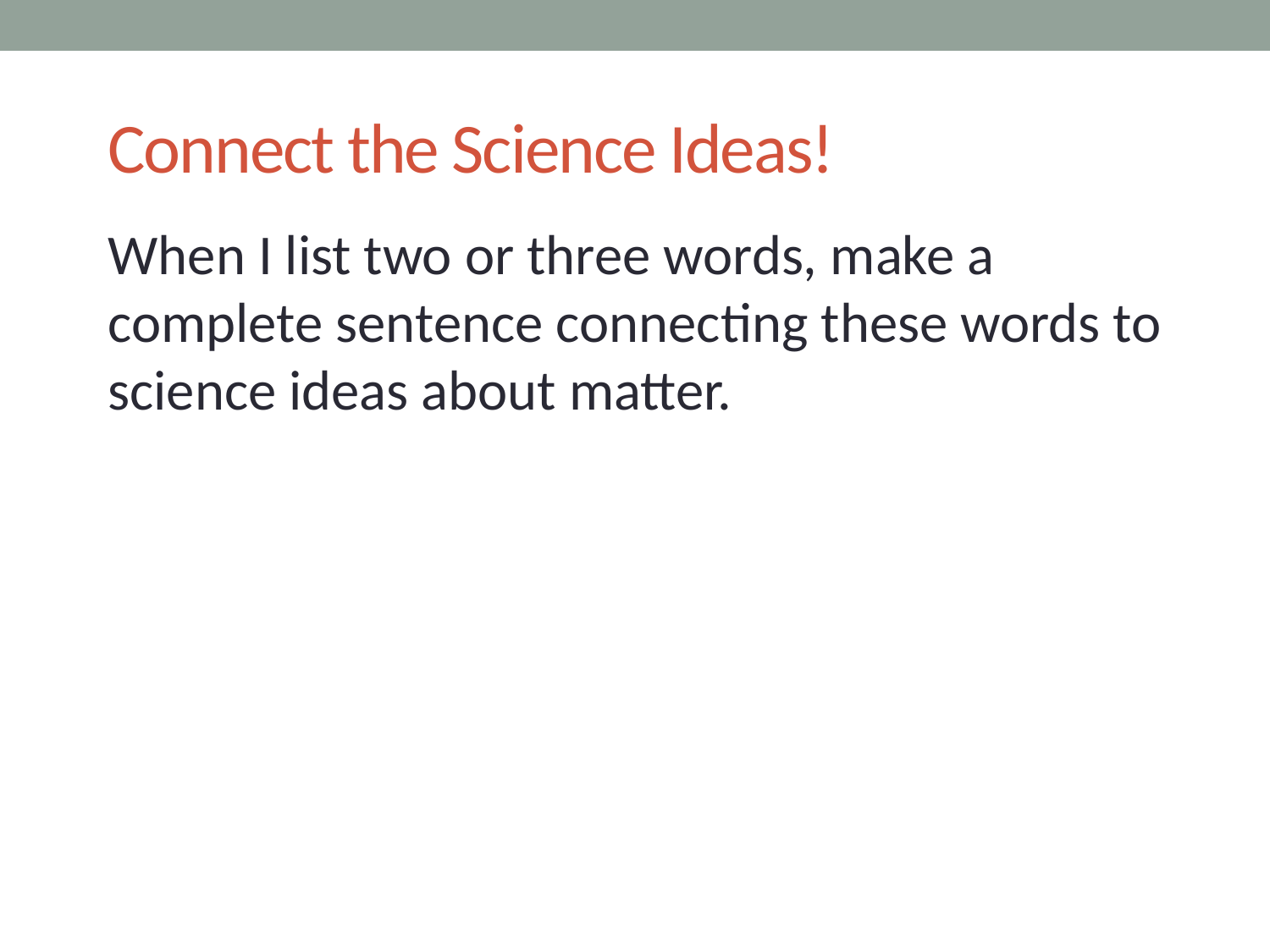

# Connect the Science Ideas!
When I list two or three words, make a complete sentence connecting these words to science ideas about matter.